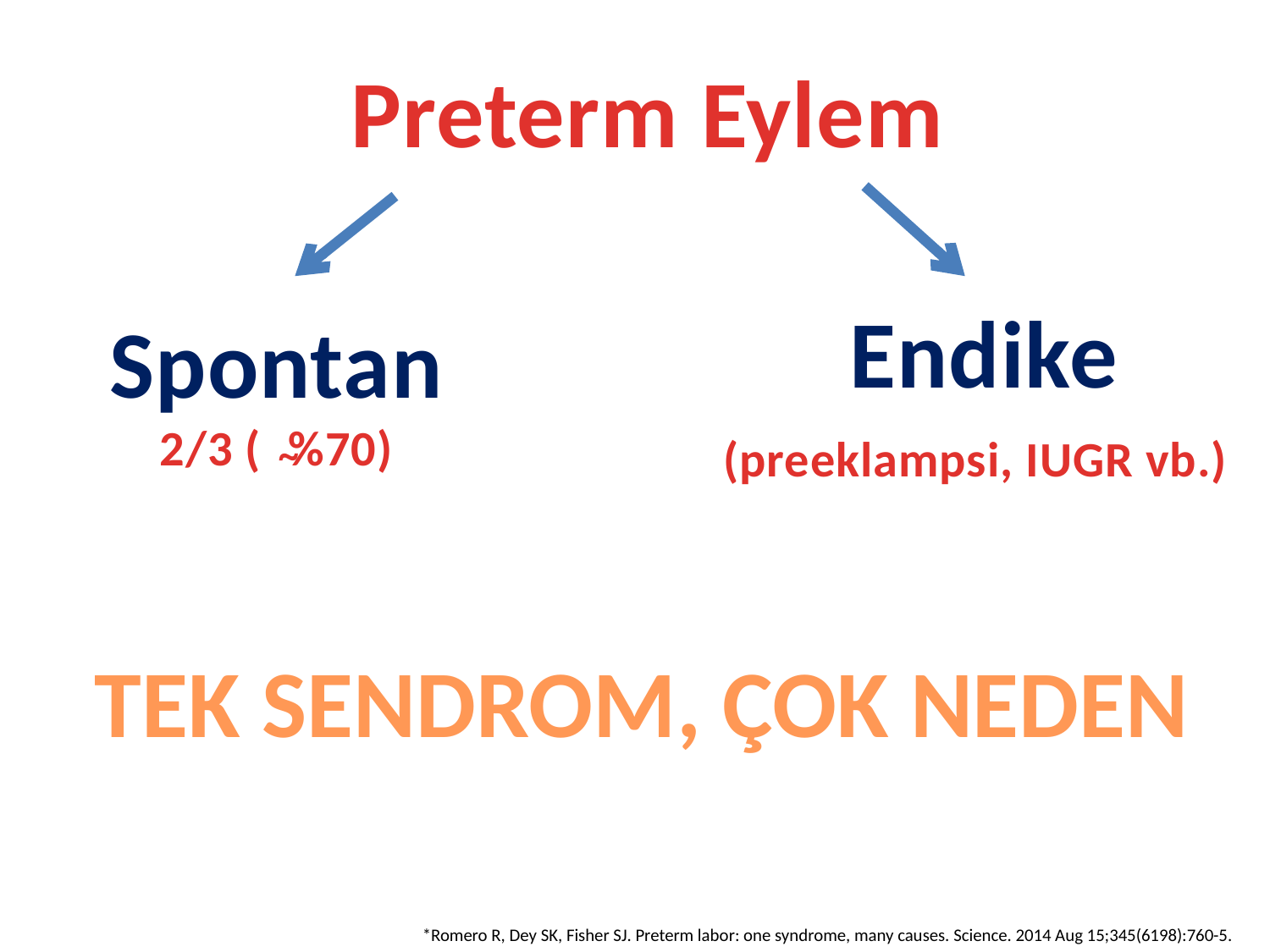

Preterm Eylem
Endike
(preeklampsi, IUGR vb.)
Spontan
2/3 (  ̴%70)
TEK SENDROM, ÇOK NEDEN
*Romero R, Dey SK, Fisher SJ. Preterm labor: one syndrome, many causes. Science. 2014 Aug 15;345(6198):760-5.